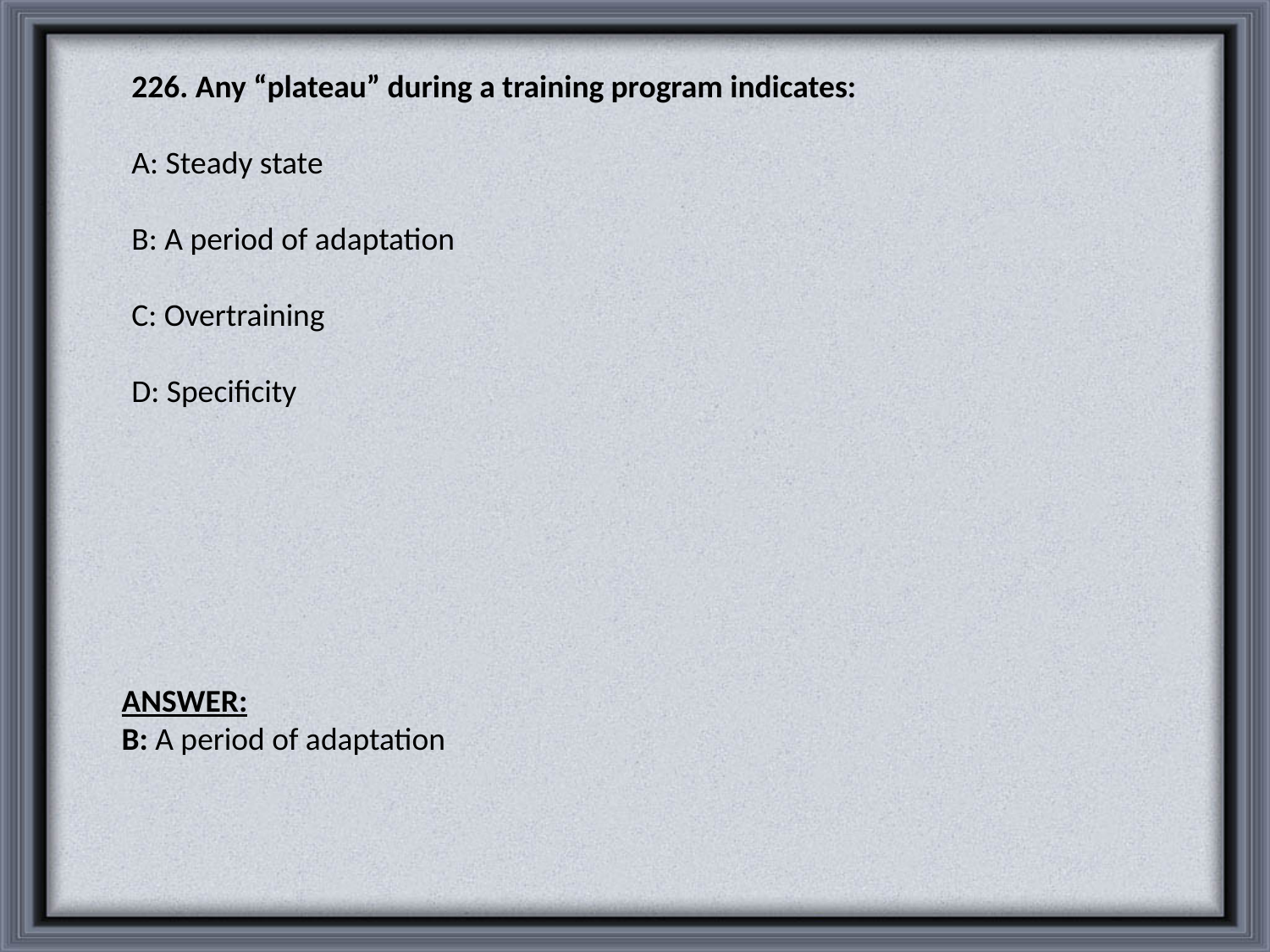

226. Any “plateau” during a training program indicates:

A: Steady state

B: A period of adaptation

C: Overtraining

D: Specificity

ANSWER:
B: A period of adaptation